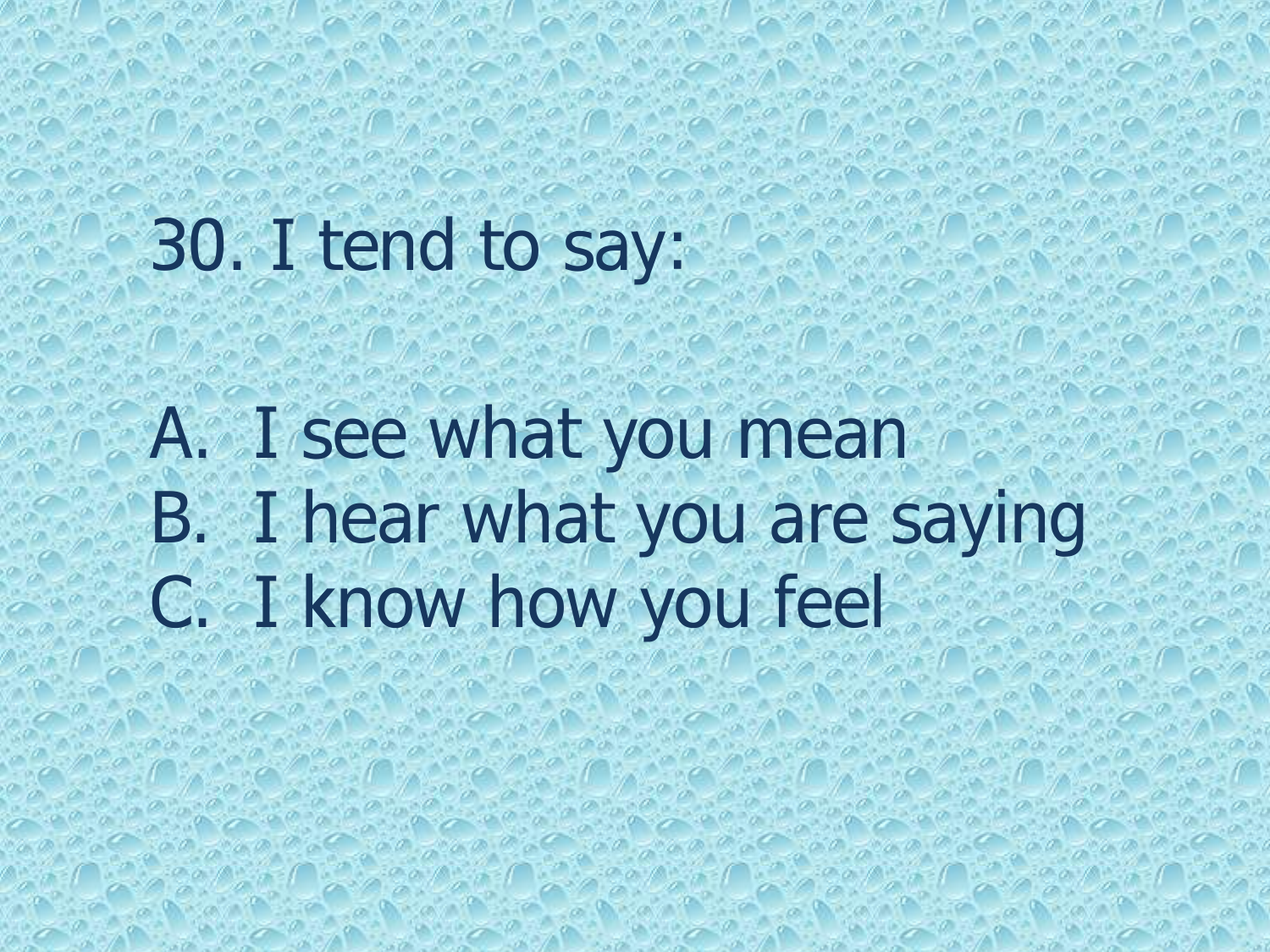

30. I tend to say:

I see what you mean
I hear what you are saying
I know how you feel